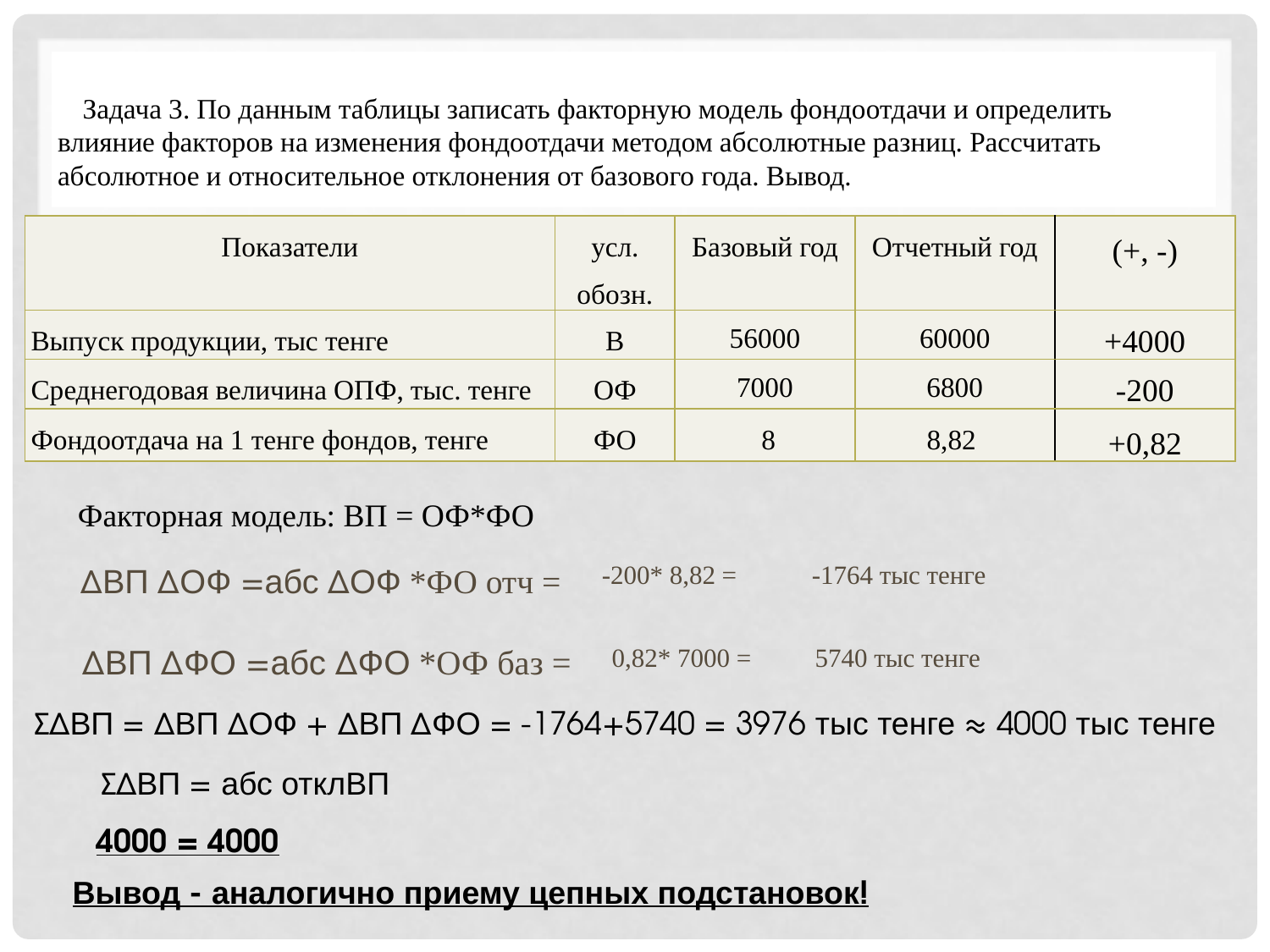

Задача 3. По данным таблицы записать факторную модель фондоотдачи и определить влияние факторов на изменения фондоотдачи методом абсолютные разниц. Рассчитать  абсолютное и относительное отклонения от базового года. Вывод.
| Показатели | усл. обозн. | Базовый год | Отчетный год | (+, -) |
| --- | --- | --- | --- | --- |
| Выпуск продукции, тыс тенге | В | 56000 | 60000 | +4000 |
| Среднегодовая величина ОПФ, тыс. тенге | ОФ | 7000 | 6800 | -200 |
| Фондоотдача на 1 тенге фондов, тенге | ФО | 8 | 8,82 | +0,82 |
Факторная модель: ВП = ОФ*ФО
-200* 8,82 =
-1764 тыс тенге
ΔВП ΔОФ =абс ΔОФ *ФО отч =
5740 тыс тенге
ΔВП ΔФО =абс ΔФО *ОФ баз =
0,82* 7000 =
ΣΔВП = ΔВП ΔОФ + ΔВП ΔФО = -1764+5740 = 3976 тыс тенге ≈ 4000 тыс тенге
ΣΔВП = абс отклВП
4000 = 4000
Вывод - аналогично приему цепных подстановок!